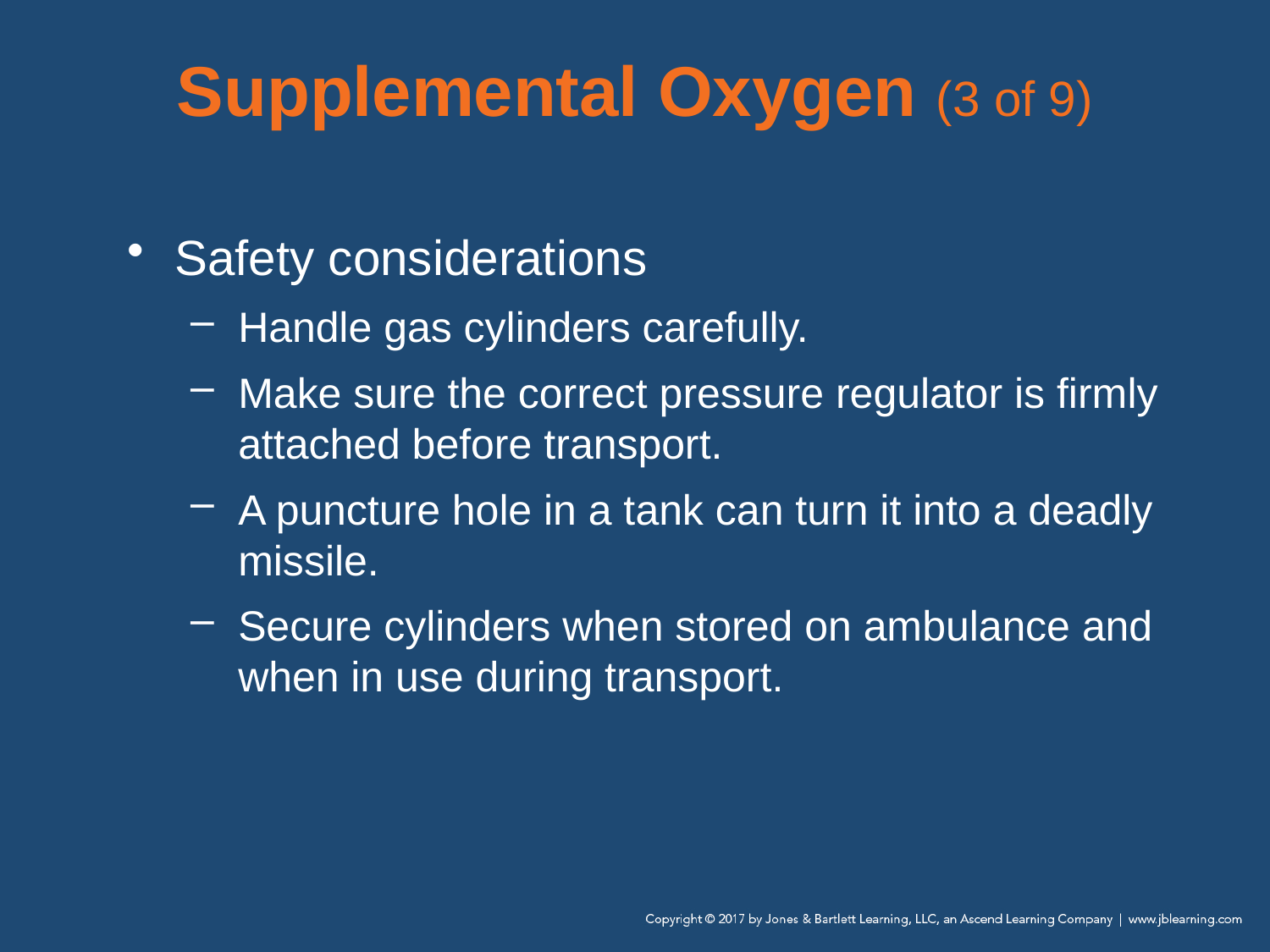

# Supplemental Oxygen (3 of 9)
Safety considerations
Handle gas cylinders carefully.
Make sure the correct pressure regulator is firmly attached before transport.
A puncture hole in a tank can turn it into a deadly missile.
Secure cylinders when stored on ambulance and when in use during transport.